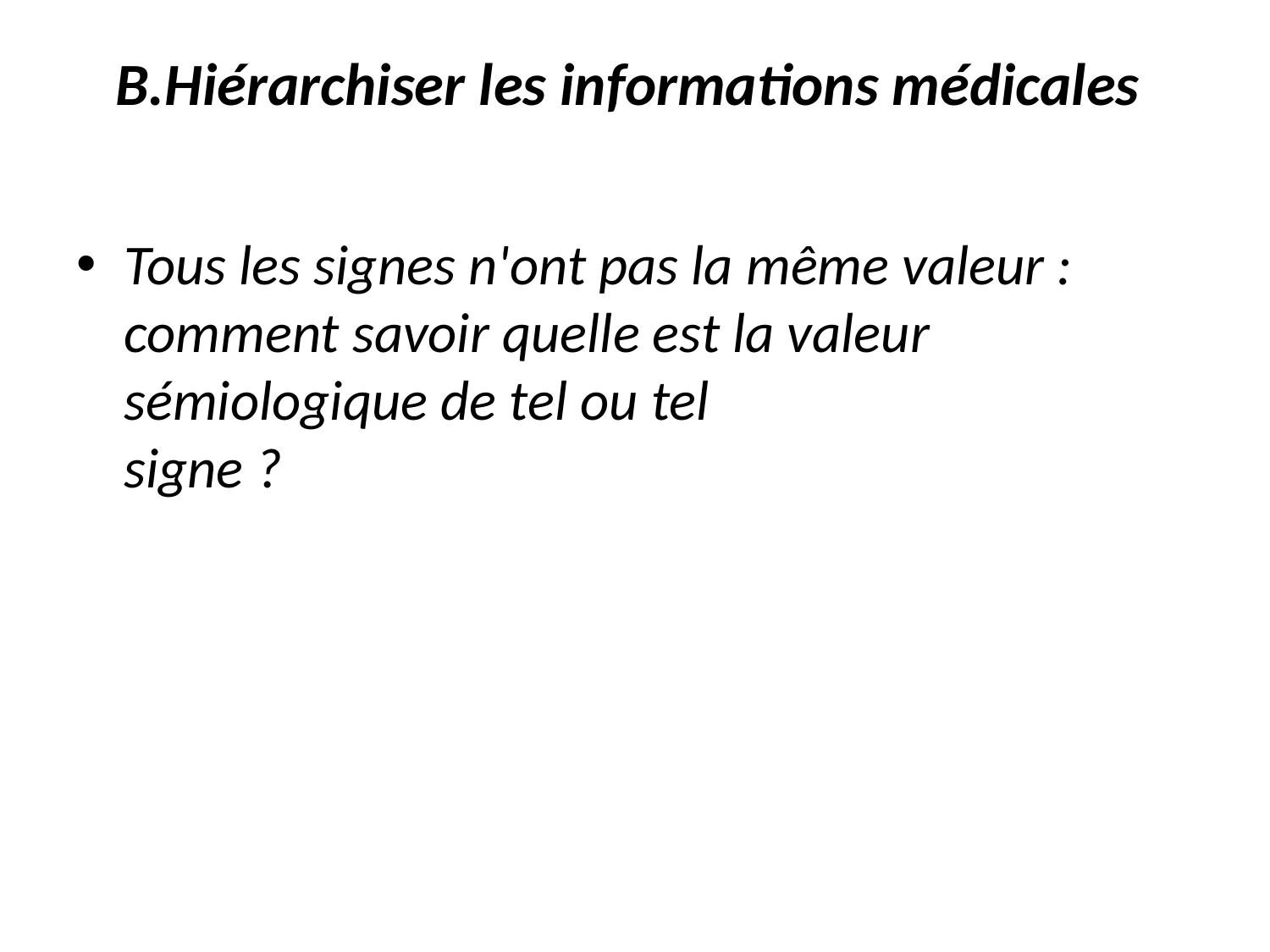

# B.Hiérarchiser les informations médicales
Tous les signes n'ont pas la même valeur : comment savoir quelle est la valeur sémiologique de tel ou tel
signe ?